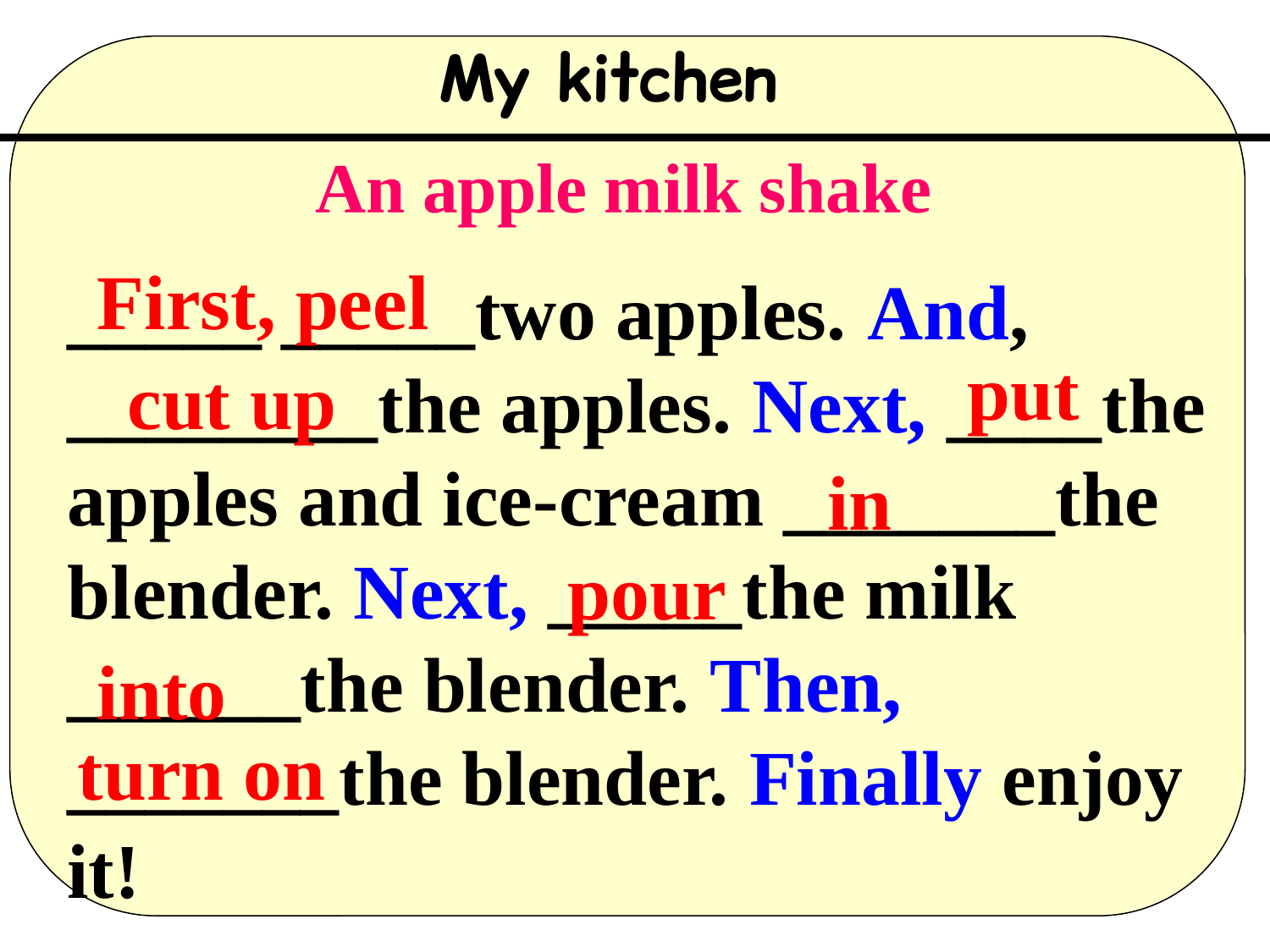

My kitchen

An apple milk shake

First, peel
_____ _____two apples. And, ________the apples. Next, ____the apples and ice-cream _______the blender. Next, _____the milk ______the blender. Then, _______the blender. Finally enjoy it!
put
cut up
in
pour
into
turn on